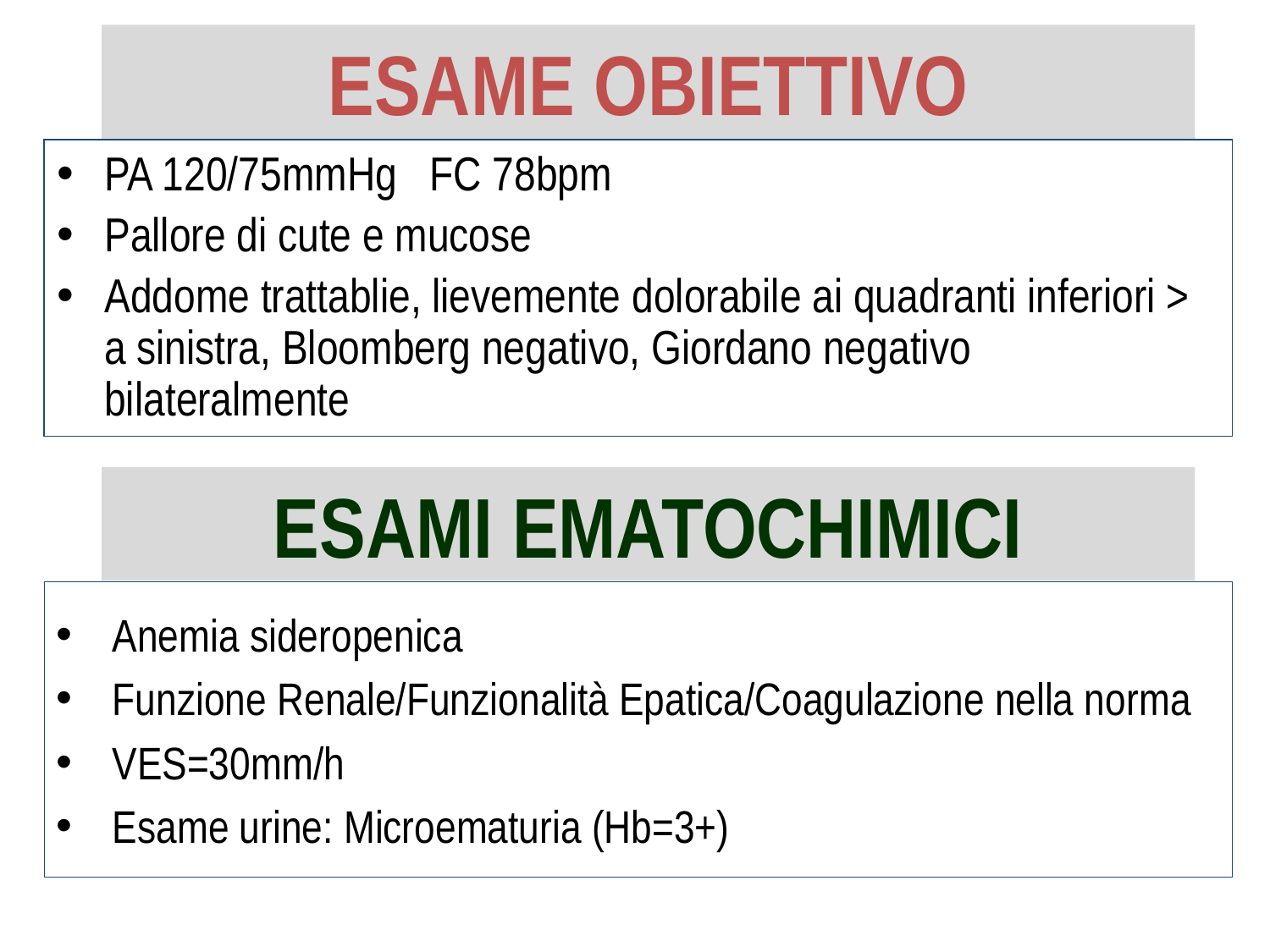

ESAME OBIETTIVO
PA 120/75mmHg   FC 78bpm
Pallore di cute e mucose
Addome trattablie, lievemente dolorabile ai quadranti inferiori > a sinistra, Bloomberg negativo, Giordano negativo bilateralmente
ESAMI EMATOCHIMICI
 Anemia sideropenica
 Funzione Renale/Funzionalità Epatica/Coagulazione nella norma
 VES=30mm/h
 Esame urine: Microematuria (Hb=3+)